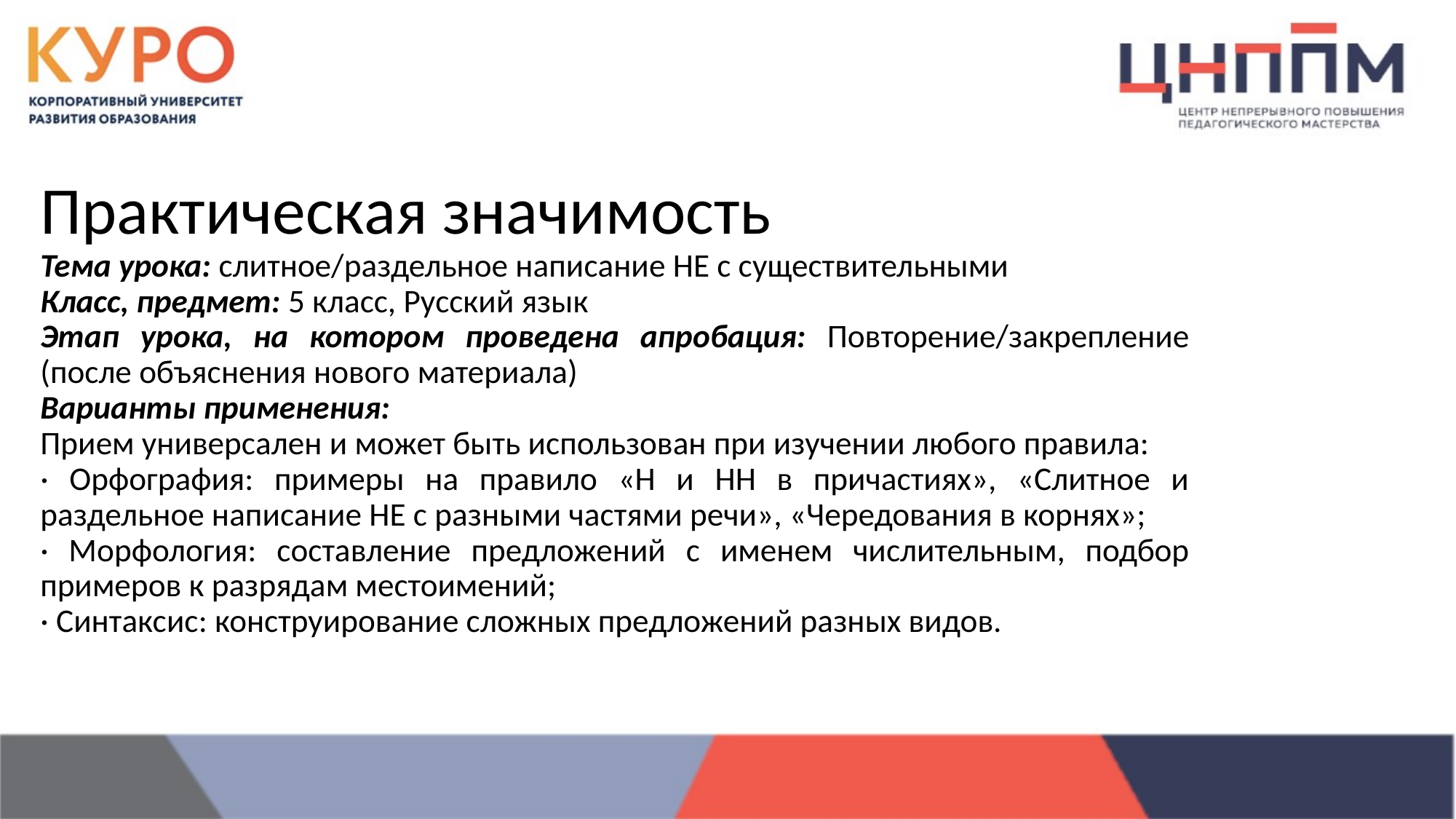

Практическая значимость
Тема урока: слитное/раздельное написание НЕ с существительными
Класс, предмет: 5 класс, Русский язык
Этап урока, на котором проведена апробация: Повторение/закрепление (после объяснения нового материала)
Варианты применения:
Прием универсален и может быть использован при изучении любого правила:
· Орфография: примеры на правило «Н и НН в причастиях», «Слитное и раздельное написание НЕ с разными частями речи», «Чередования в корнях»;
· Морфология: составление предложений с именем числительным, подбор примеров к разрядам местоимений;
· Синтаксис: конструирование сложных предложений разных видов.